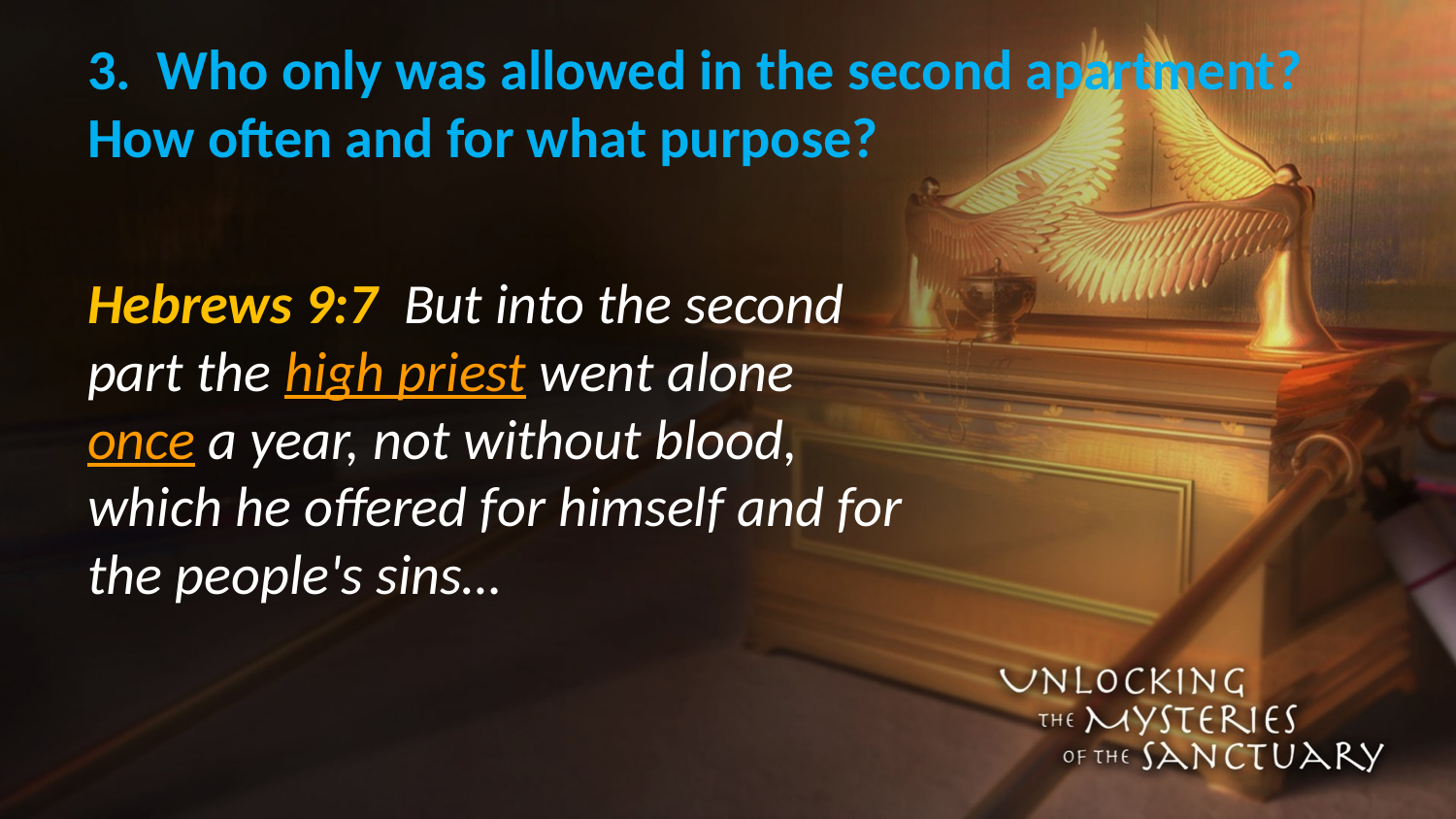

# 3.  Who only was allowed in the second apartment?  How often and for what purpose?

Hebrews 9:7  But into the second part the high priest went alone once a year, not without blood, which he offered for himself and for the people's sins…